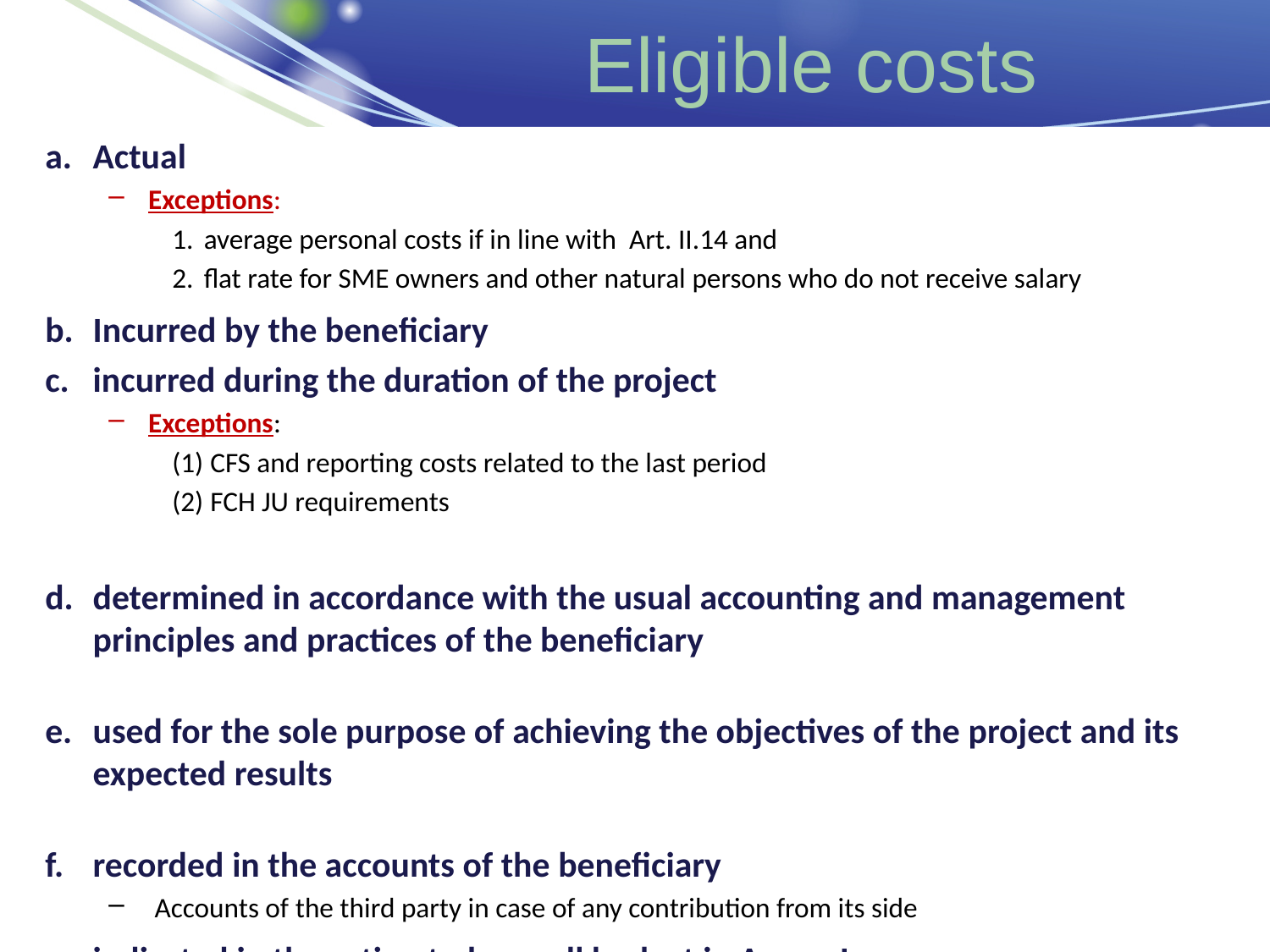

# Eligible costs
Actual
Exceptions:
average personal costs if in line with  Art. II.14 and
flat rate for SME owners and other natural persons who do not receive salary
Incurred by the beneficiary
incurred during the duration of the project
Exceptions:
 CFS and reporting costs related to the last period
 FCH JU requirements

determined in accordance with the usual accounting and management principles and practices of the beneficiary

used for the sole purpose of achieving the objectives of the project and its expected results

recorded in the accounts of the beneficiary
 Accounts of the third party in case of any contribution from its side
indicated in the estimated overall budget in Annex I

11